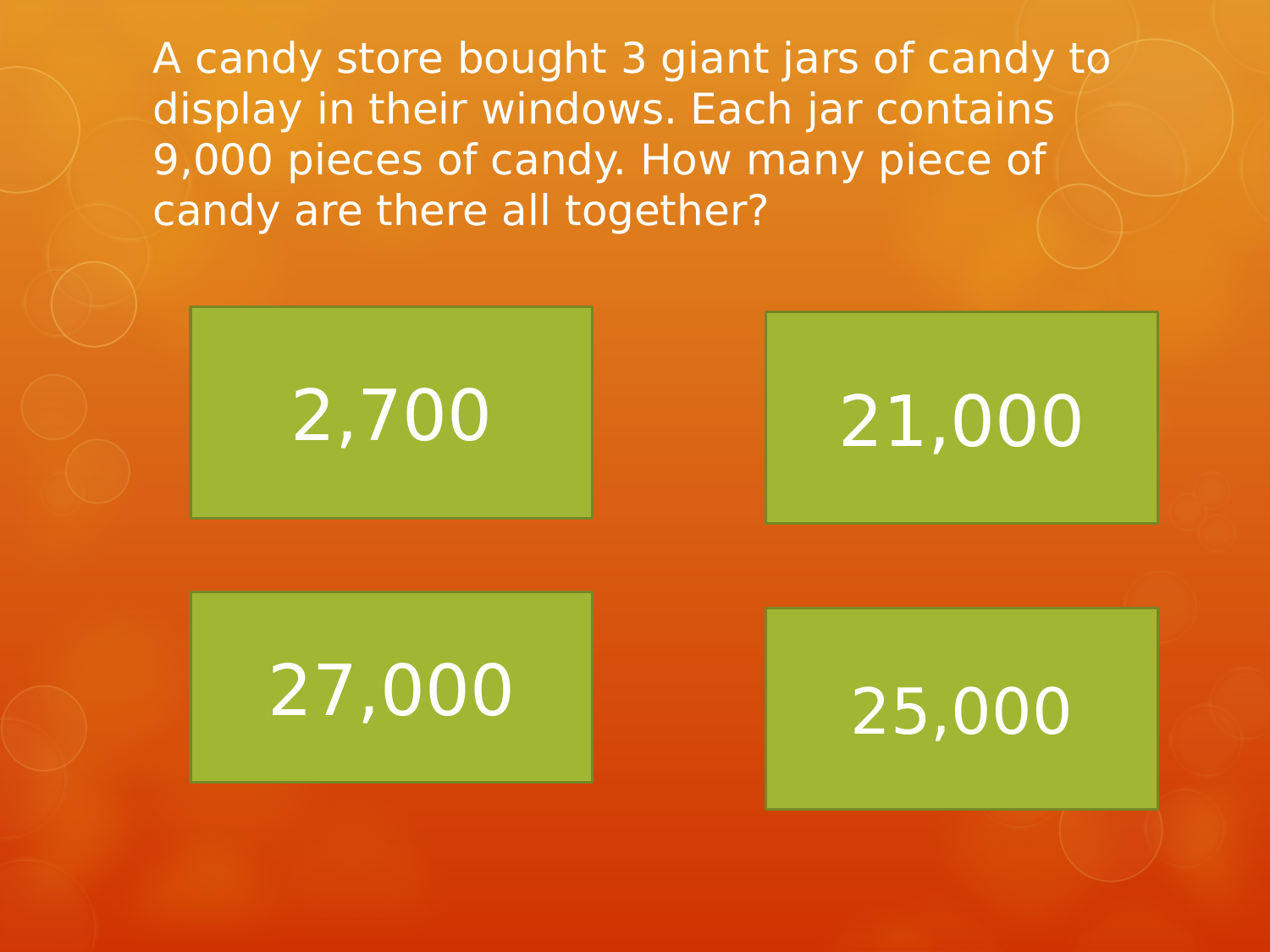

# A candy store bought 3 giant jars of candy to display in their windows. Each jar contains 9,000 pieces of candy. How many piece of candy are there all together?

2,700
21,000
27,000
25,000